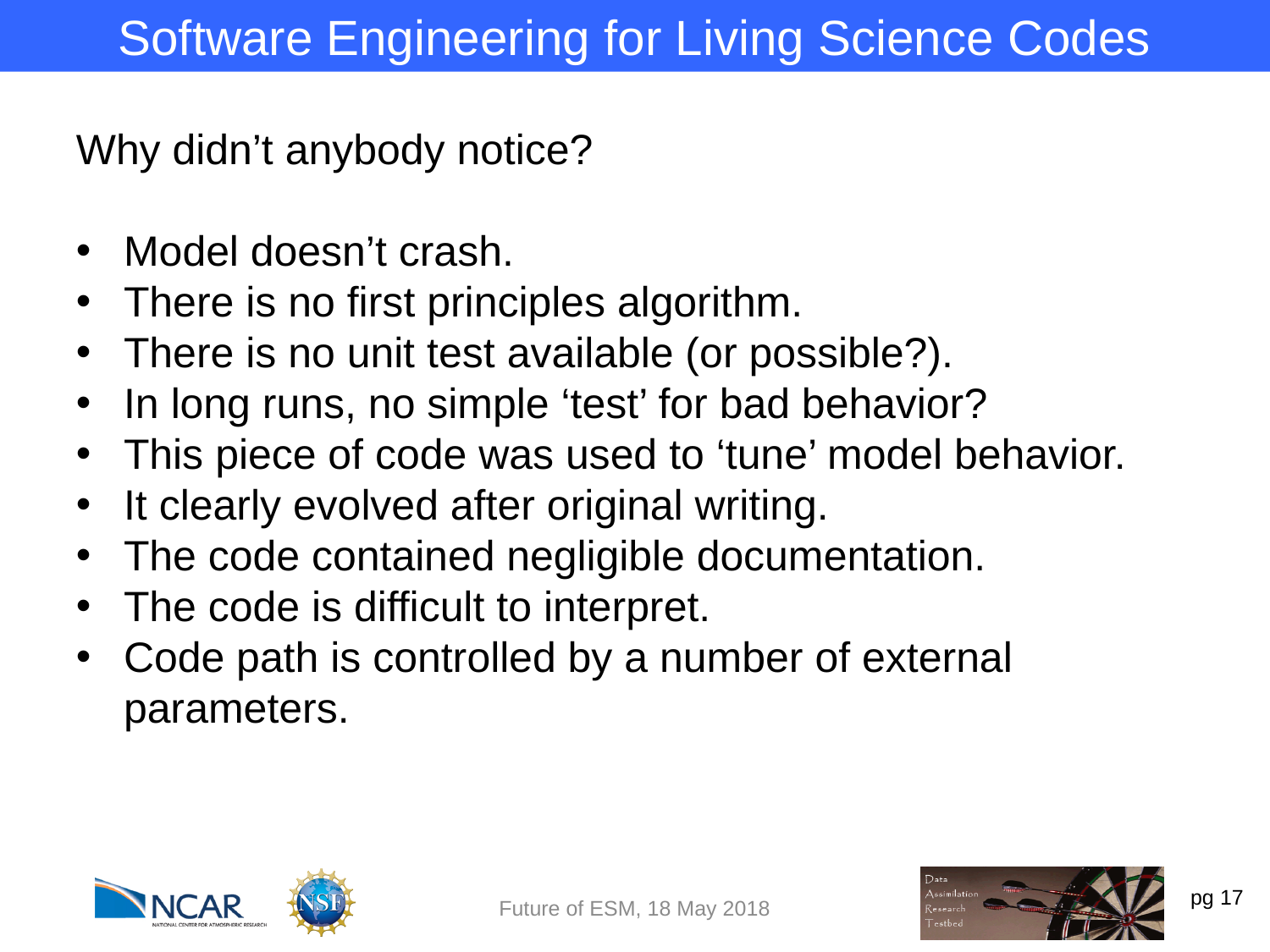

Software Engineering for Living Science Codes
Why didn’t anybody notice?

Model doesn’t crash.
There is no first principles algorithm.
There is no unit test available (or possible?).
In long runs, no simple ‘test’ for bad behavior?
This piece of code was used to ‘tune’ model behavior.
It clearly evolved after original writing.
The code contained negligible documentation.
The code is difficult to interpret.
Code path is controlled by a number of external parameters.

Future of ESM, 18 May 2018